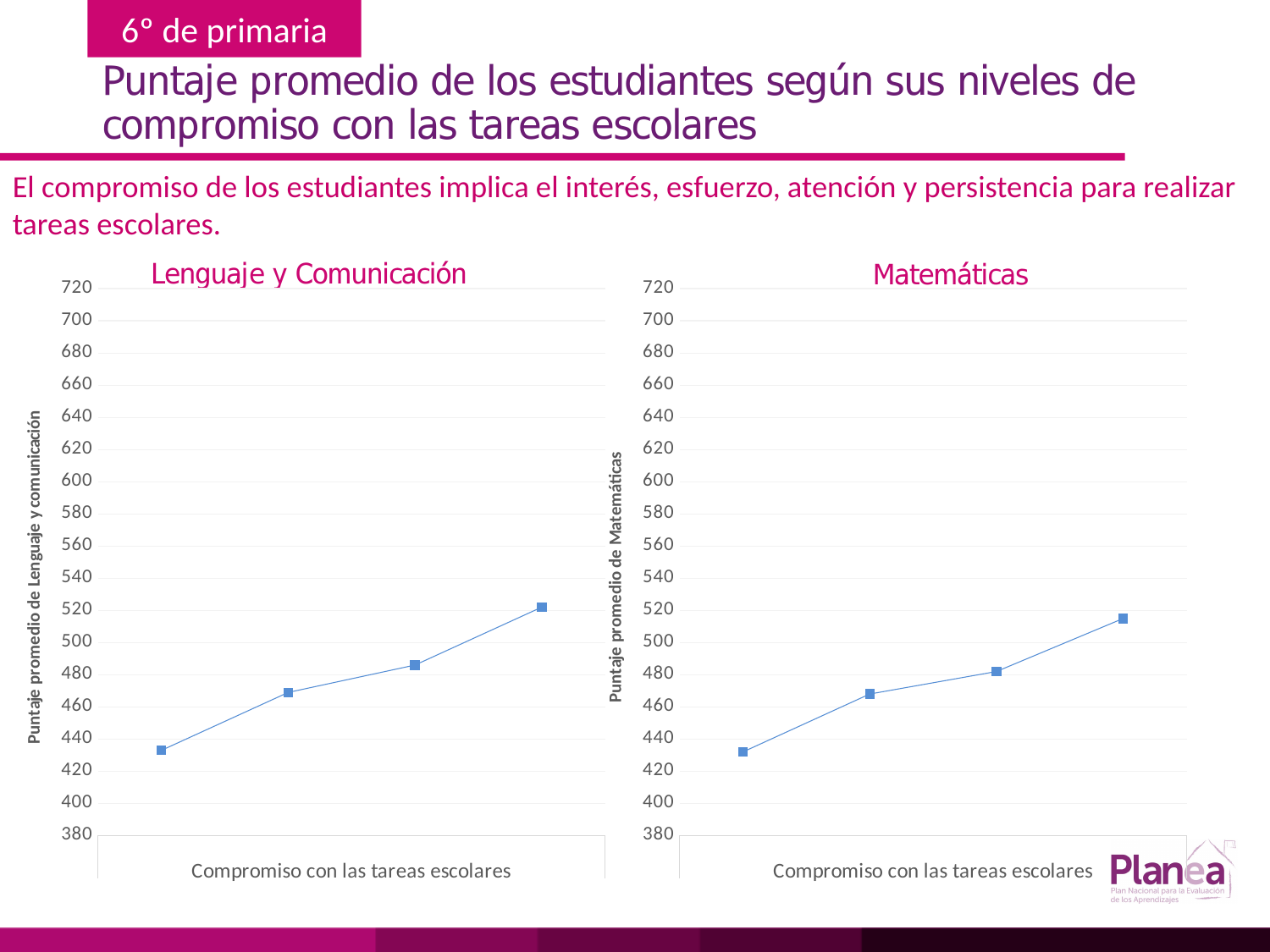

# Puntaje promedio de los estudiantes según sus niveles de compromiso con las tareas escolares

El compromiso de los estudiantes implica el interés, esfuerzo, atención y persistencia para realizar tareas escolares.
Lenguaje y Comunicación
Matemáticas

### Chart

| Category |  |
|---|---|
|   | 433.0 |
|   | 469.0 |
|   | 486.0 |
|   | 522.0 |

### Chart

| Category |  |
|---|---|
|   | 432.0 |
|   | 468.0 |
|   | 482.0 |
|   | 515.0 |